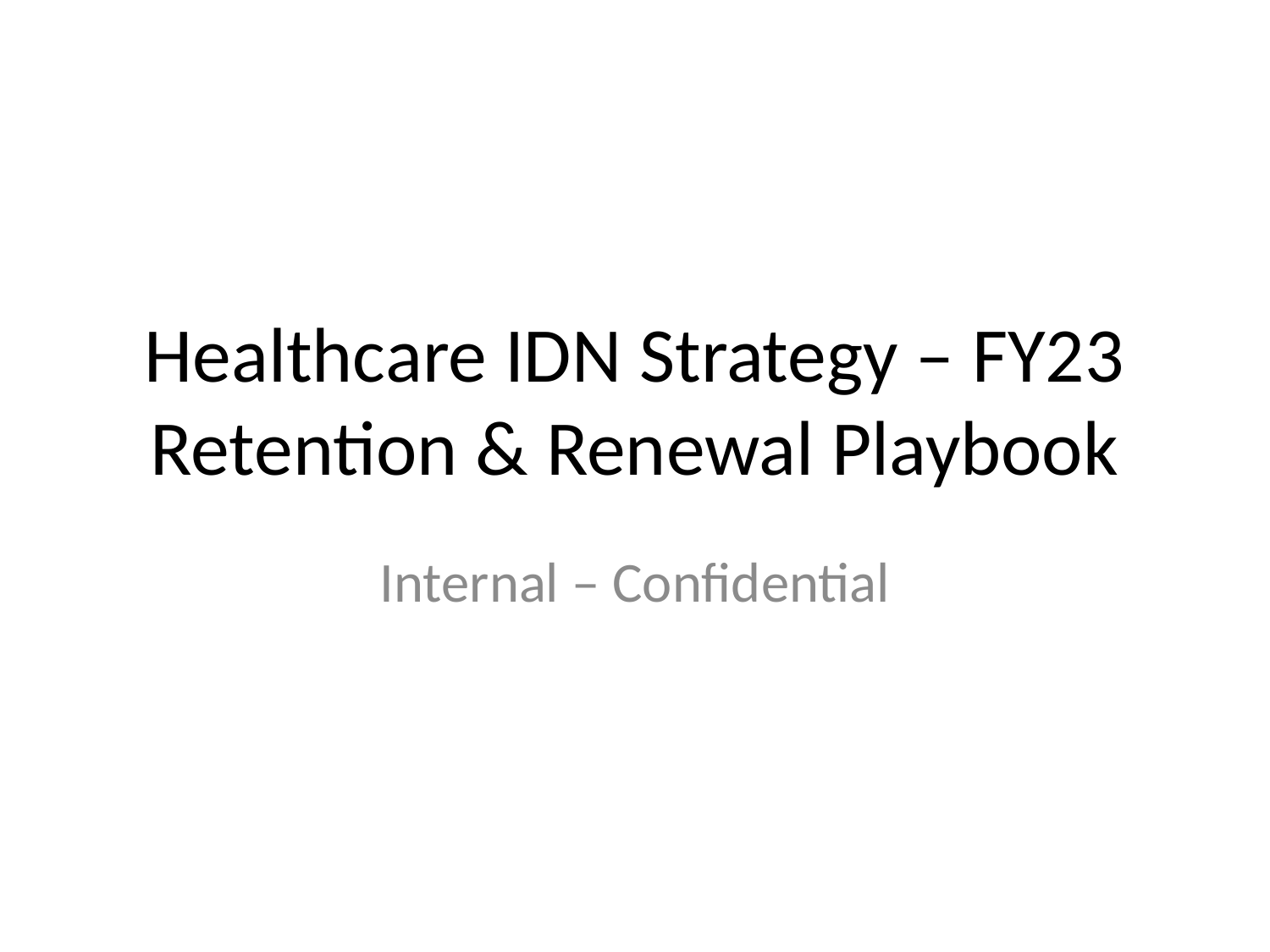

# Healthcare IDN Strategy – FY23 Retention & Renewal Playbook
Internal – Confidential